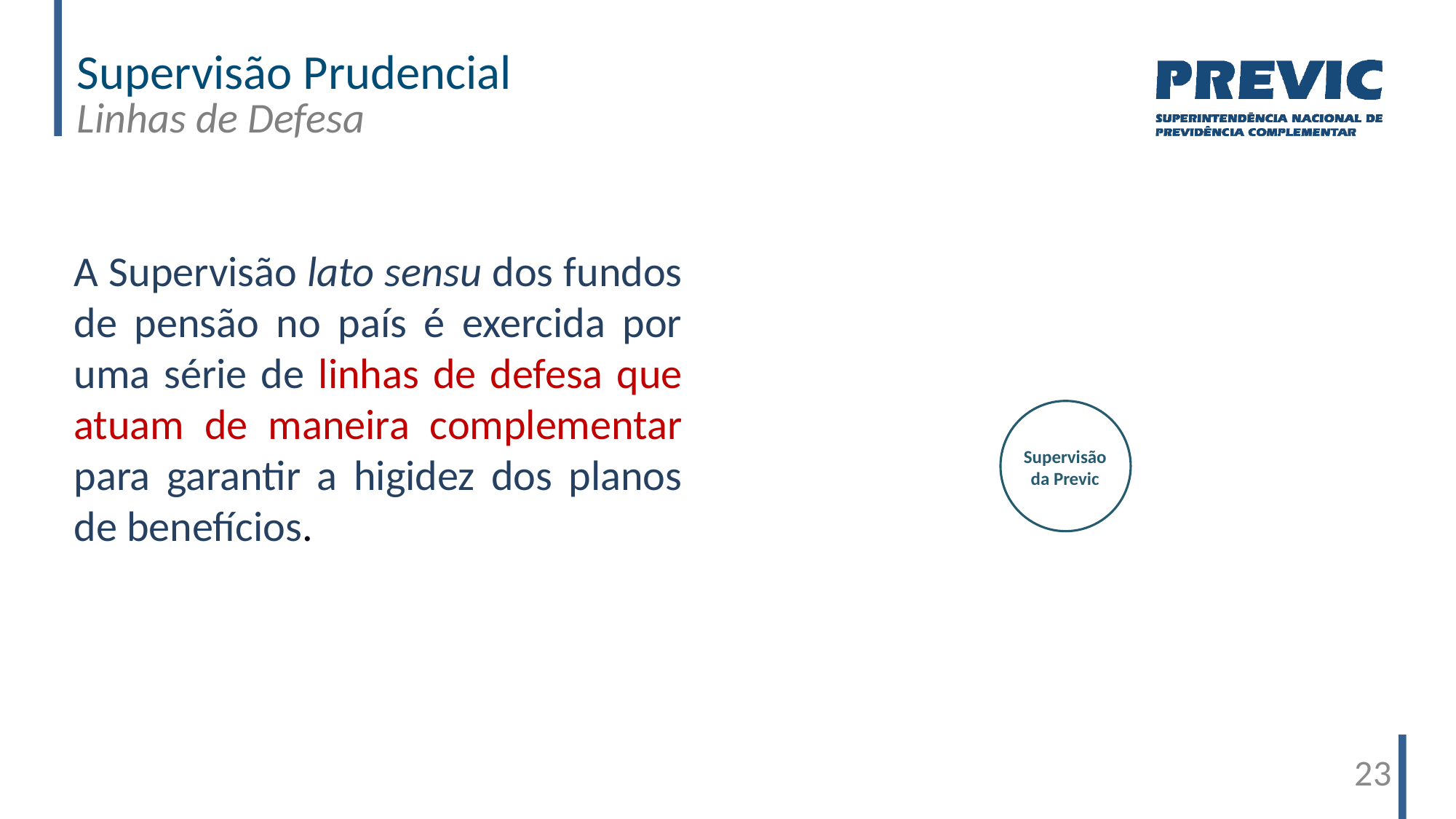

Supervisão Prudencial
Linhas de Defesa
A Supervisão lato sensu dos fundos de pensão no país é exercida por uma série de linhas de defesa que atuam de maneira complementar para garantir a higidez dos planos de benefícios.

Supervisão da Previc